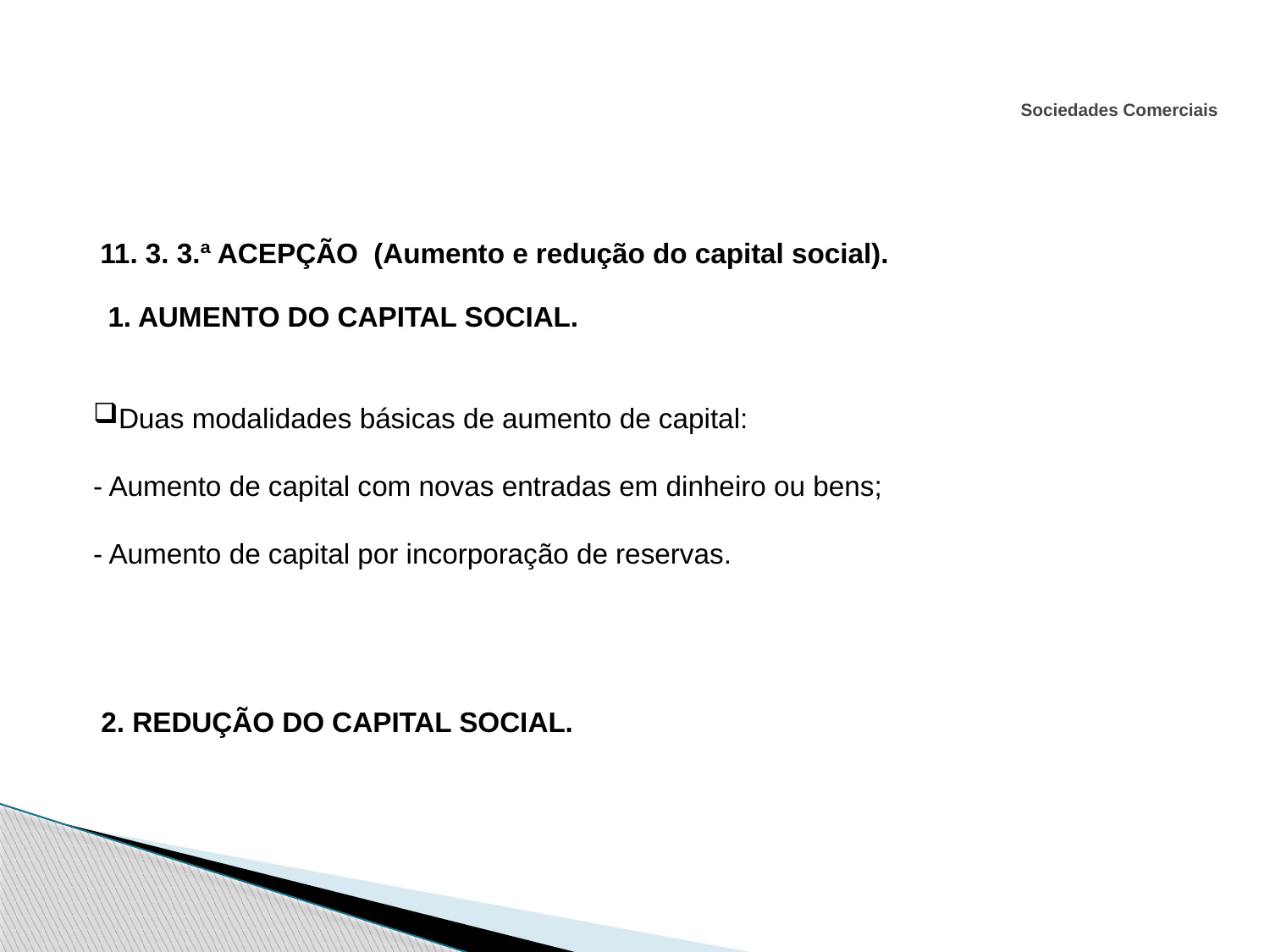

# Sociedades Comerciais
 11. 3. 3.ª ACEPÇÃO  (Aumento e redução do capital social).

  1. AUMENTO DO CAPITAL SOCIAL.

Duas modalidades básicas de aumento de capital:

- Aumento de capital com novas entradas em dinheiro ou bens;

- Aumento de capital por incorporação de reservas.

 2. REDUÇÃO DO CAPITAL SOCIAL.